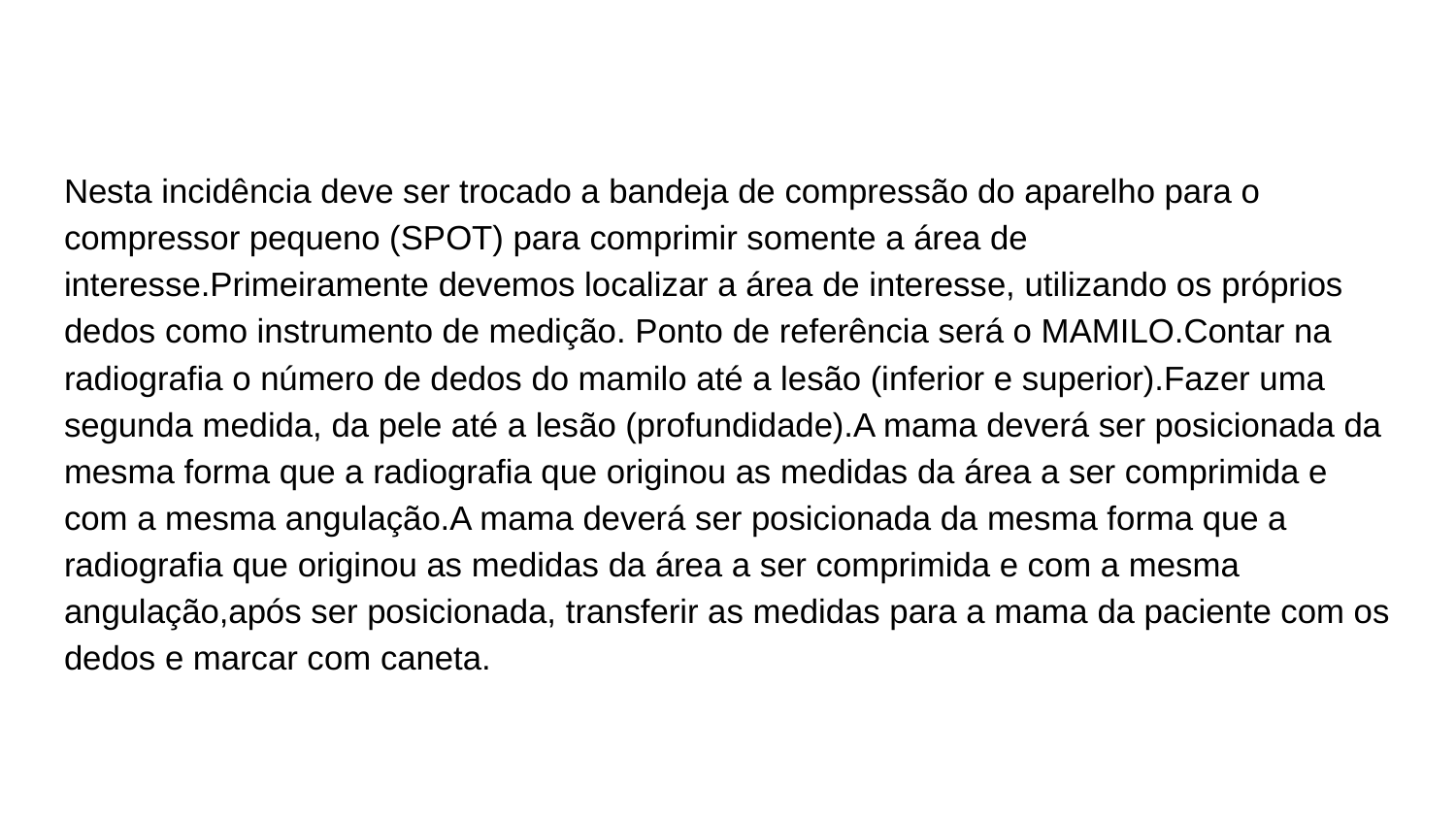

Nesta incidência deve ser trocado a bandeja de compressão do aparelho para o compressor pequeno (SPOT) para comprimir somente a área de interesse.Primeiramente devemos localizar a área de interesse, utilizando os próprios dedos como instrumento de medição. Ponto de referência será o MAMILO.Contar na radiografia o número de dedos do mamilo até a lesão (inferior e superior).Fazer uma segunda medida, da pele até a lesão (profundidade).A mama deverá ser posicionada da mesma forma que a radiografia que originou as medidas da área a ser comprimida e com a mesma angulação.A mama deverá ser posicionada da mesma forma que a radiografia que originou as medidas da área a ser comprimida e com a mesma angulação,após ser posicionada, transferir as medidas para a mama da paciente com os dedos e marcar com caneta.